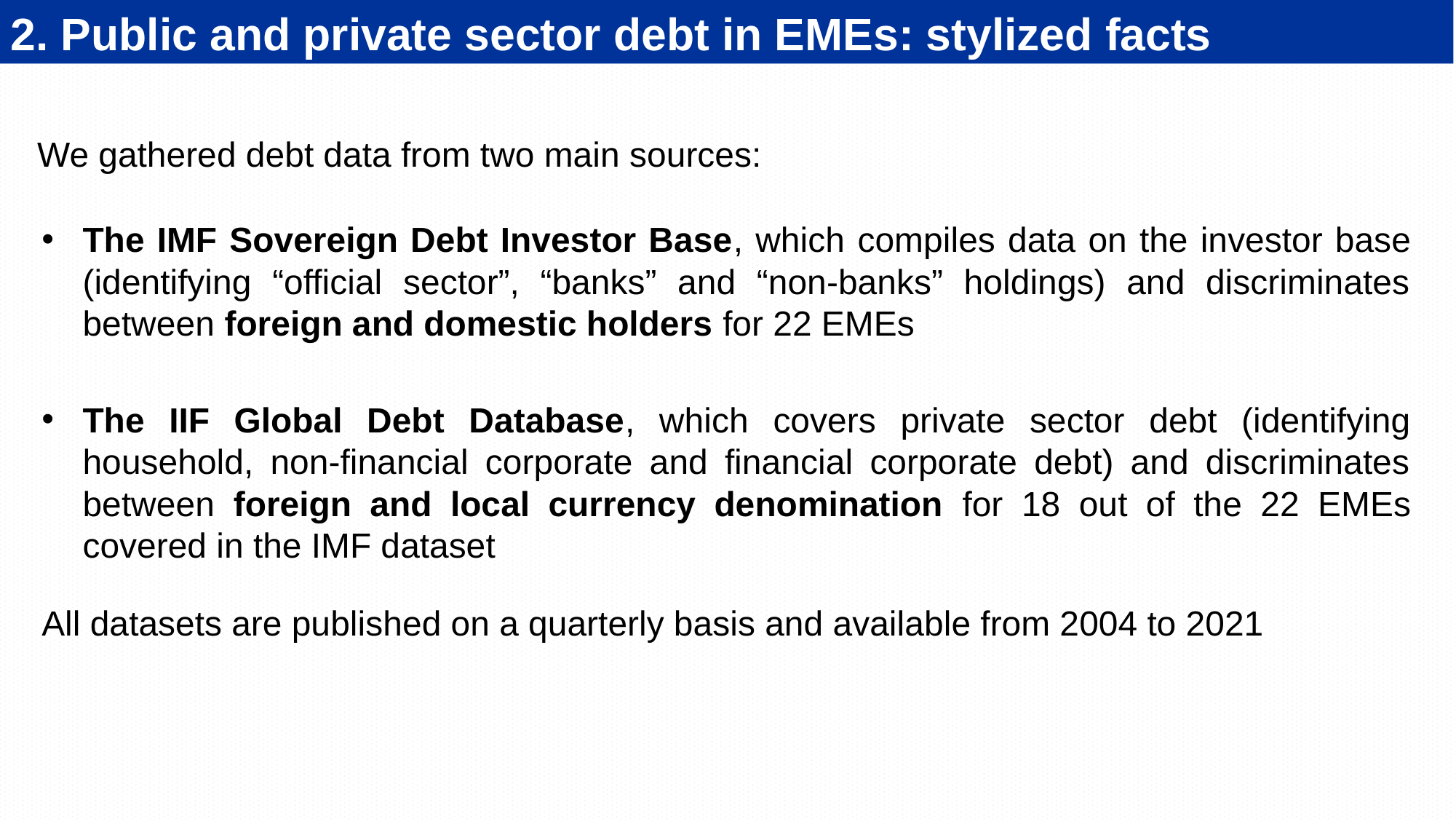

2. Public and private sector debt in EMEs: stylized facts
We gathered debt data from two main sources:
The IMF Sovereign Debt Investor Base, which compiles data on the investor base (identifying “official sector”, “banks” and “non-banks” holdings) and discriminates between foreign and domestic holders for 22 EMEs
The IIF Global Debt Database, which covers private sector debt (identifying household, non-financial corporate and financial corporate debt) and discriminates between foreign and local currency denomination for 18 out of the 22 EMEs covered in the IMF dataset
All datasets are published on a quarterly basis and available from 2004 to 2021